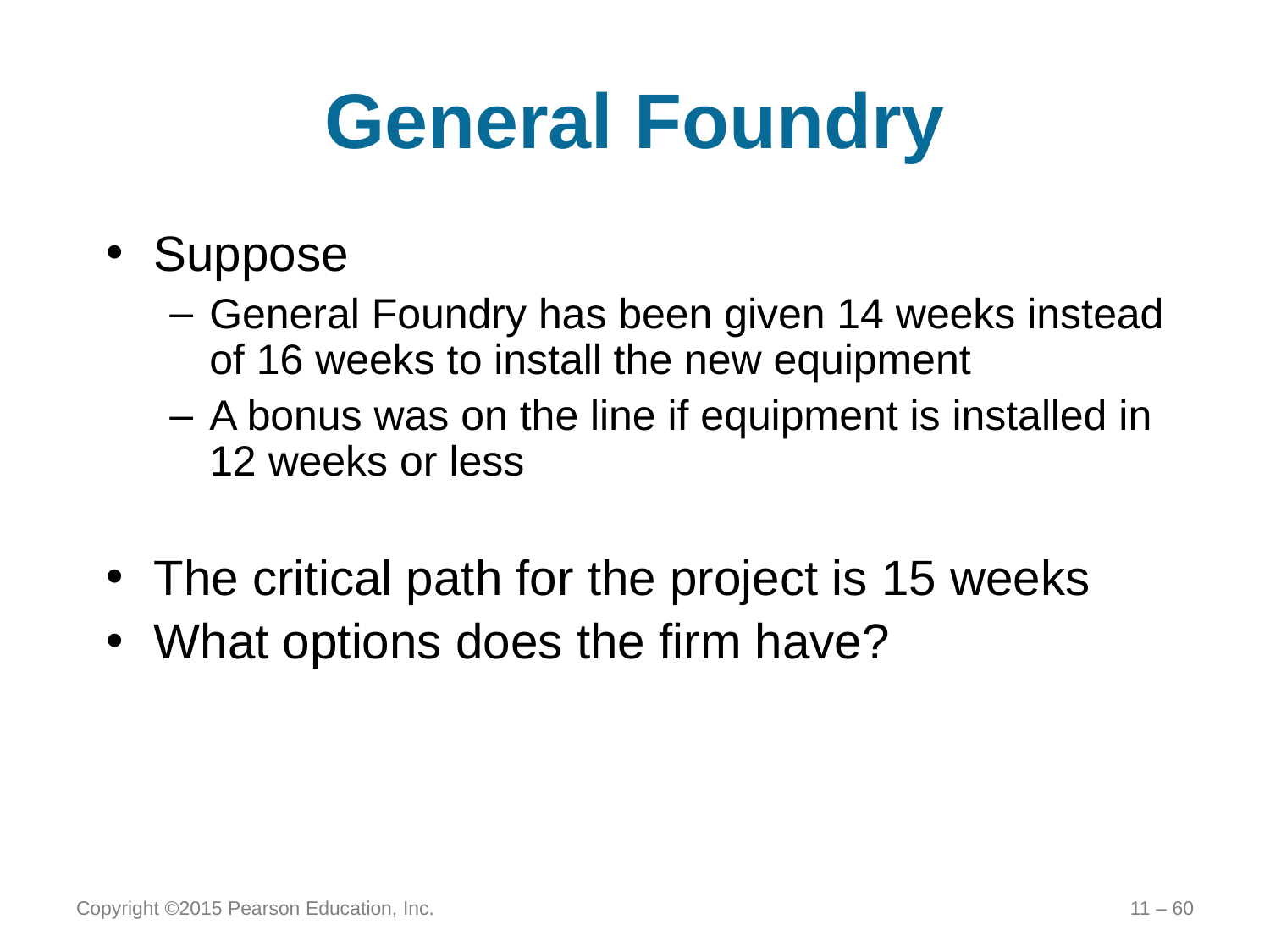

# General Foundry
Suppose
General Foundry has been given 14 weeks instead of 16 weeks to install the new equipment
A bonus was on the line if equipment is installed in 12 weeks or less

The critical path for the project is 15 weeks
What options does the firm have?
Copyright ©2015 Pearson Education, Inc.
11 – 60